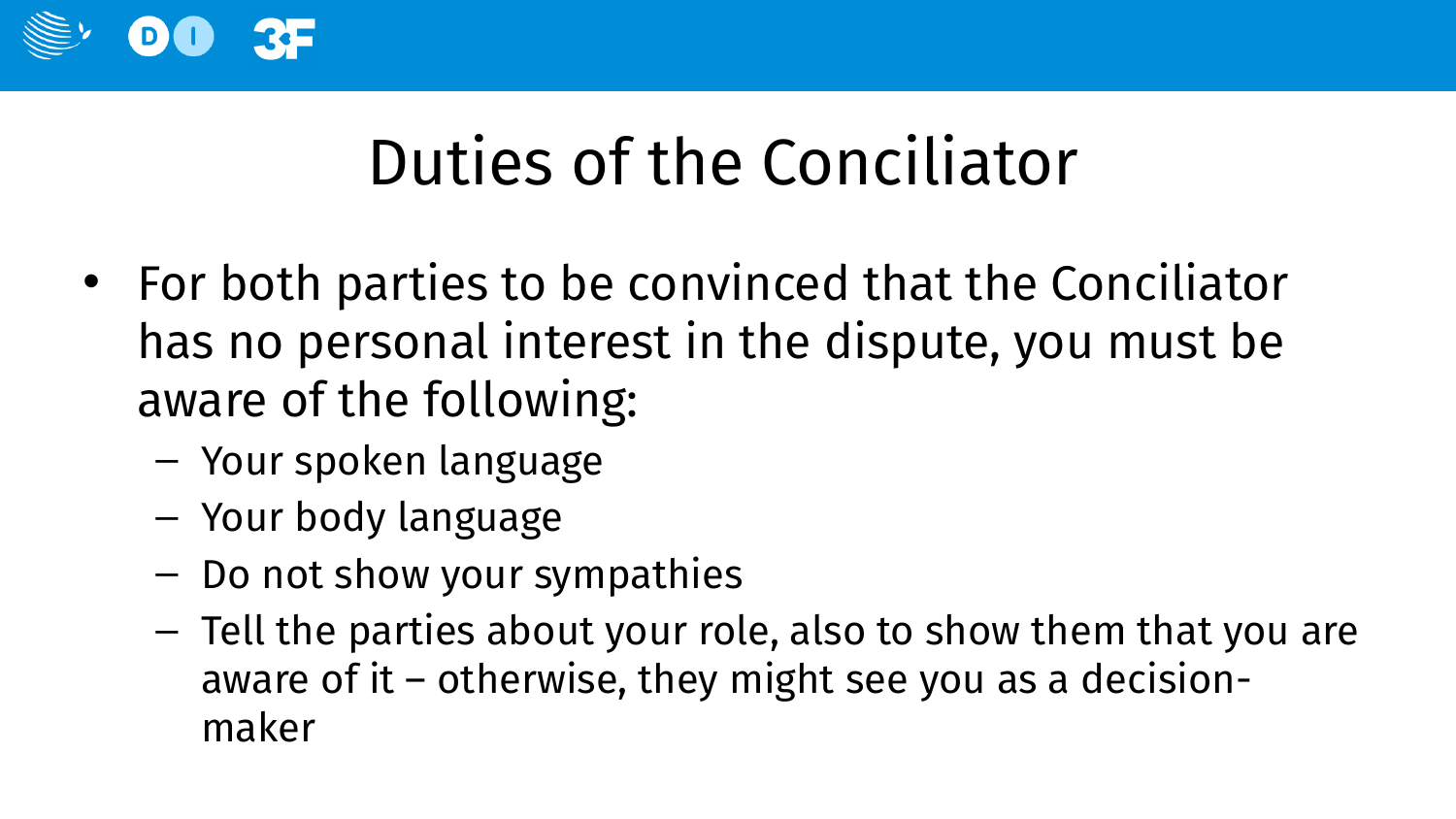

# Duties of the Conciliator
For both parties to be convinced that the Conciliator has no personal interest in the dispute, you must be aware of the following:
Your spoken language
Your body language
Do not show your sympathies
Tell the parties about your role, also to show them that you are aware of it – otherwise, they might see you as a decision-maker